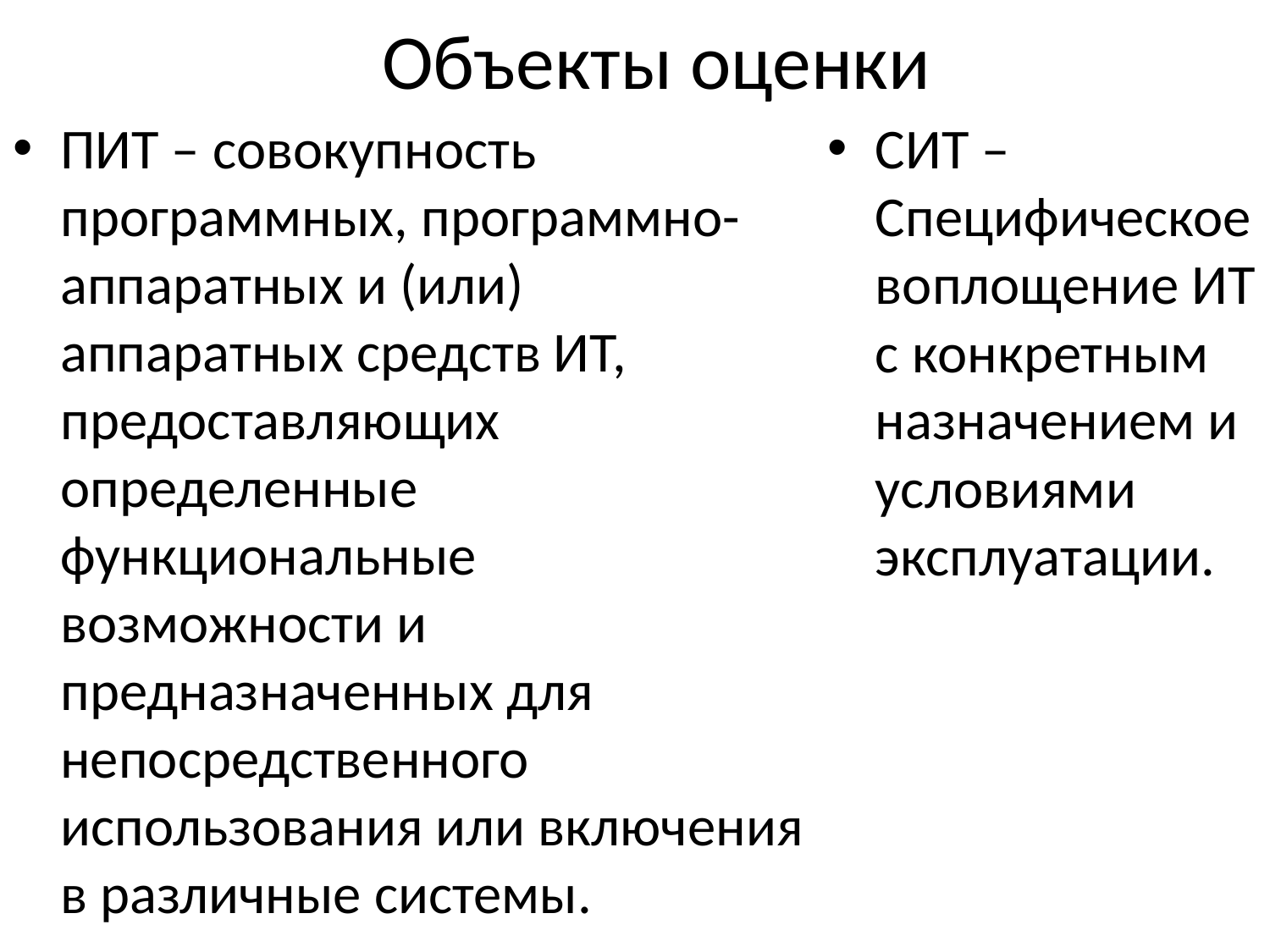

# Объекты оценки
ПИТ – совокупность программных, программно-аппаратных и (или) аппаратных средств ИТ, предоставляющих определенные функциональные возможности и предназначенных для непосредственного использования или включения в различные системы.
СИТ – Специфическое воплощение ИТ с конкретным назначением и условиями эксплуатации.